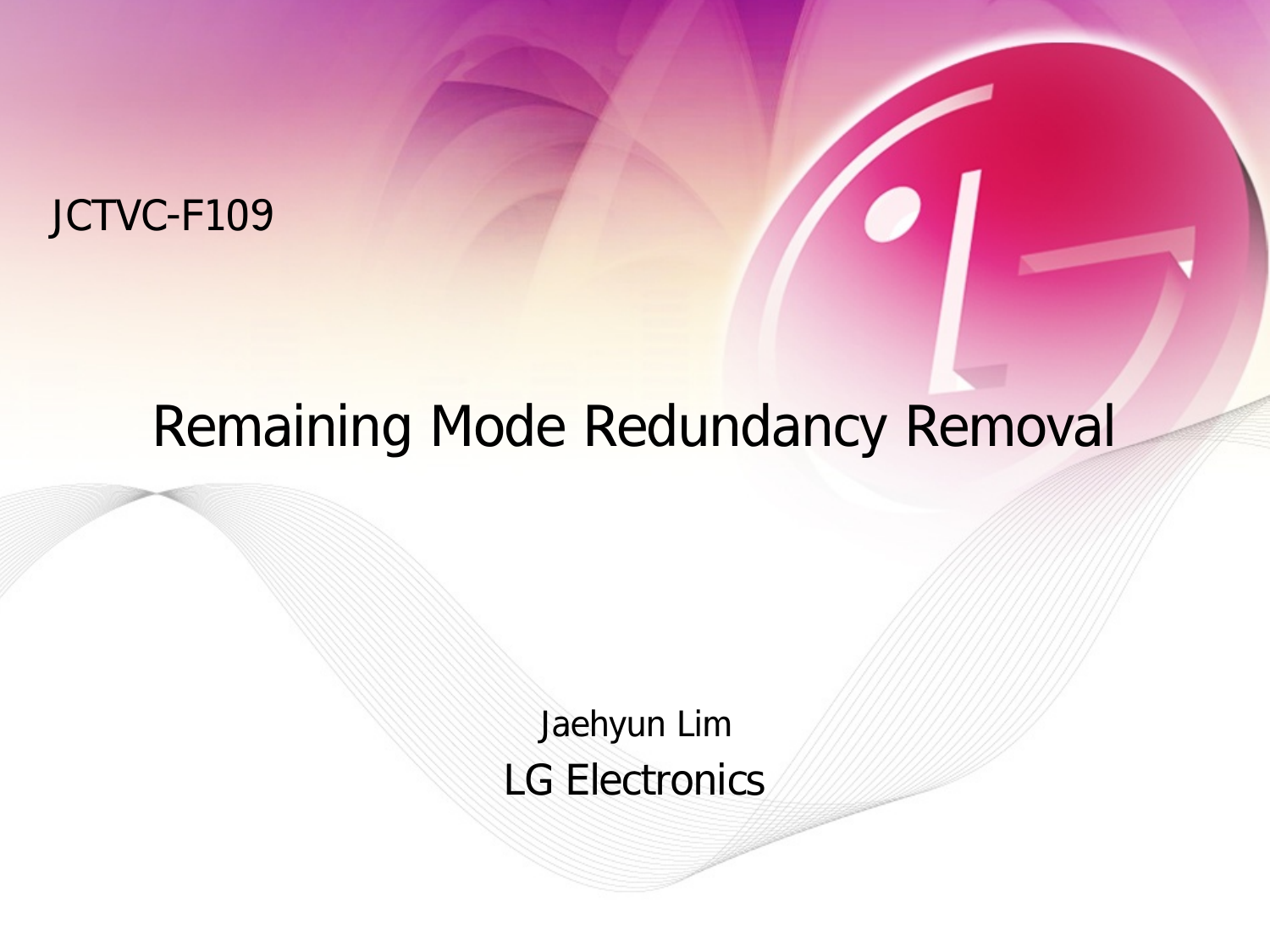

JCTVC-F109
# Remaining Mode Redundancy Removal
Jaehyun Lim
LG Electronics